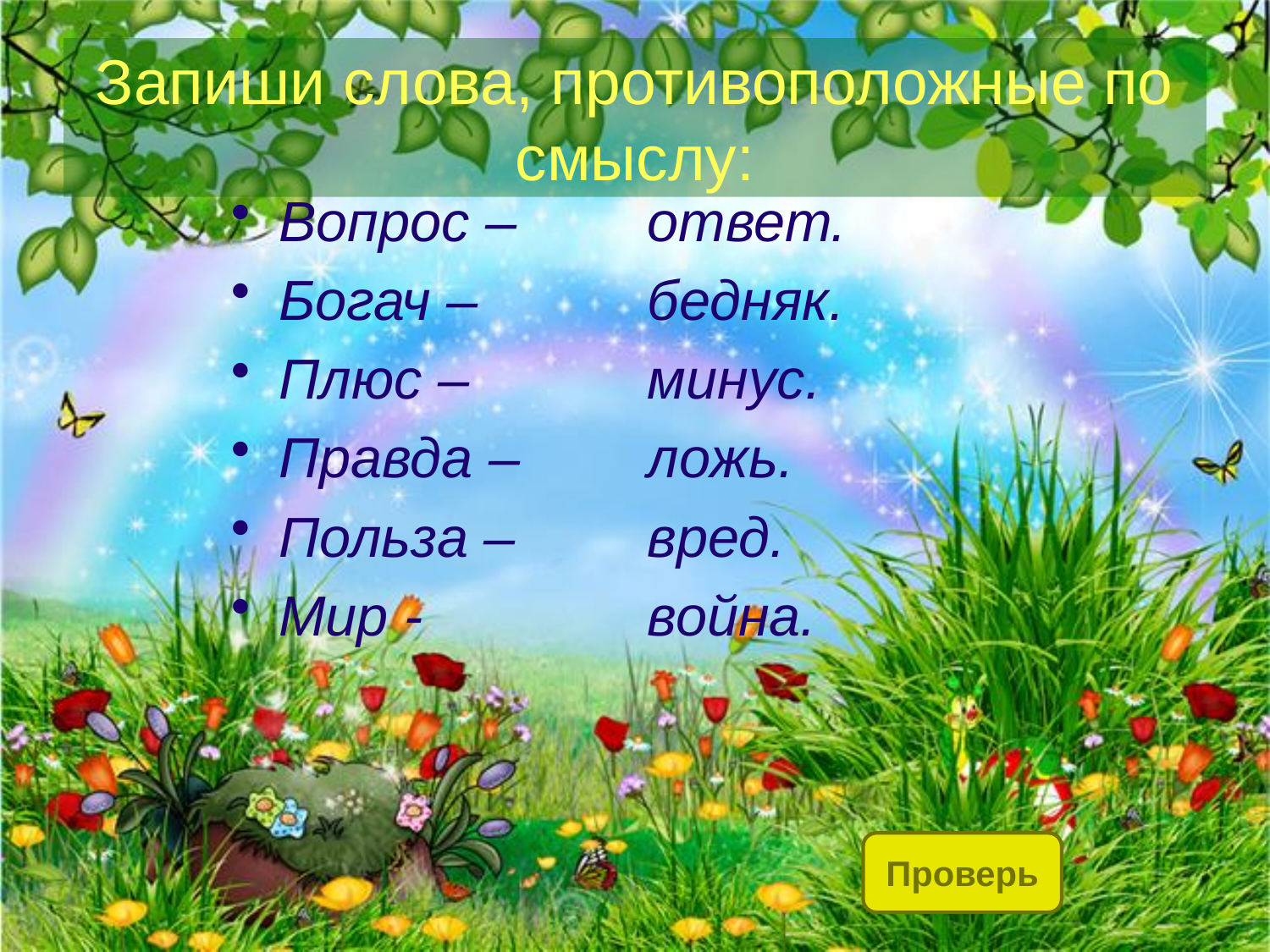

# Запиши слова, противоположные по смыслу:
Вопрос –
Богач –
Плюс –
Правда –
Польза –
Мир -
ответ.
бедняк.
минус.
ложь.
вред.
война.
Проверь